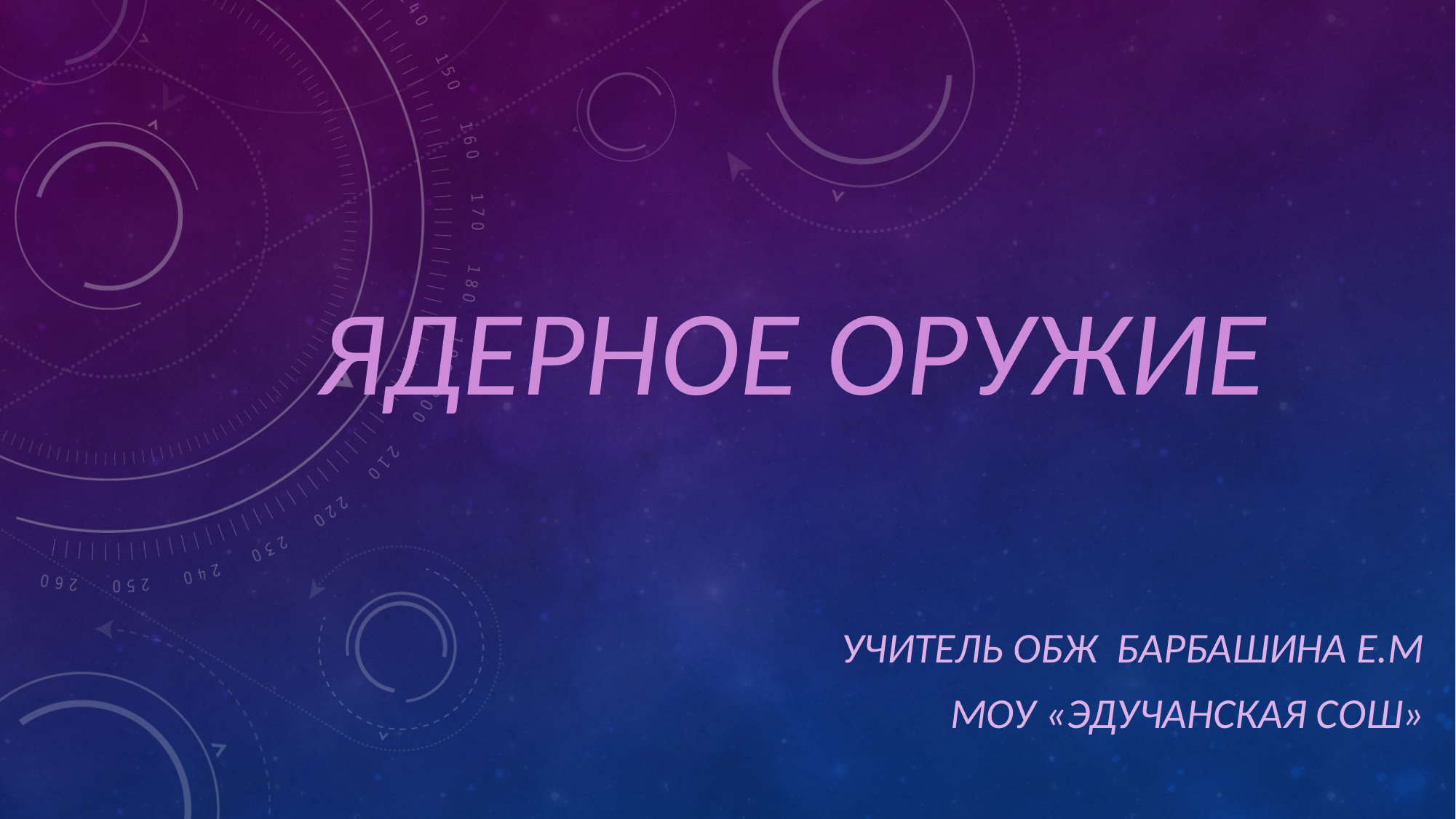

# Ядерное оружие
 учитель обж  Барбашина Е.М
МОУ «Эдучанская СОШ»